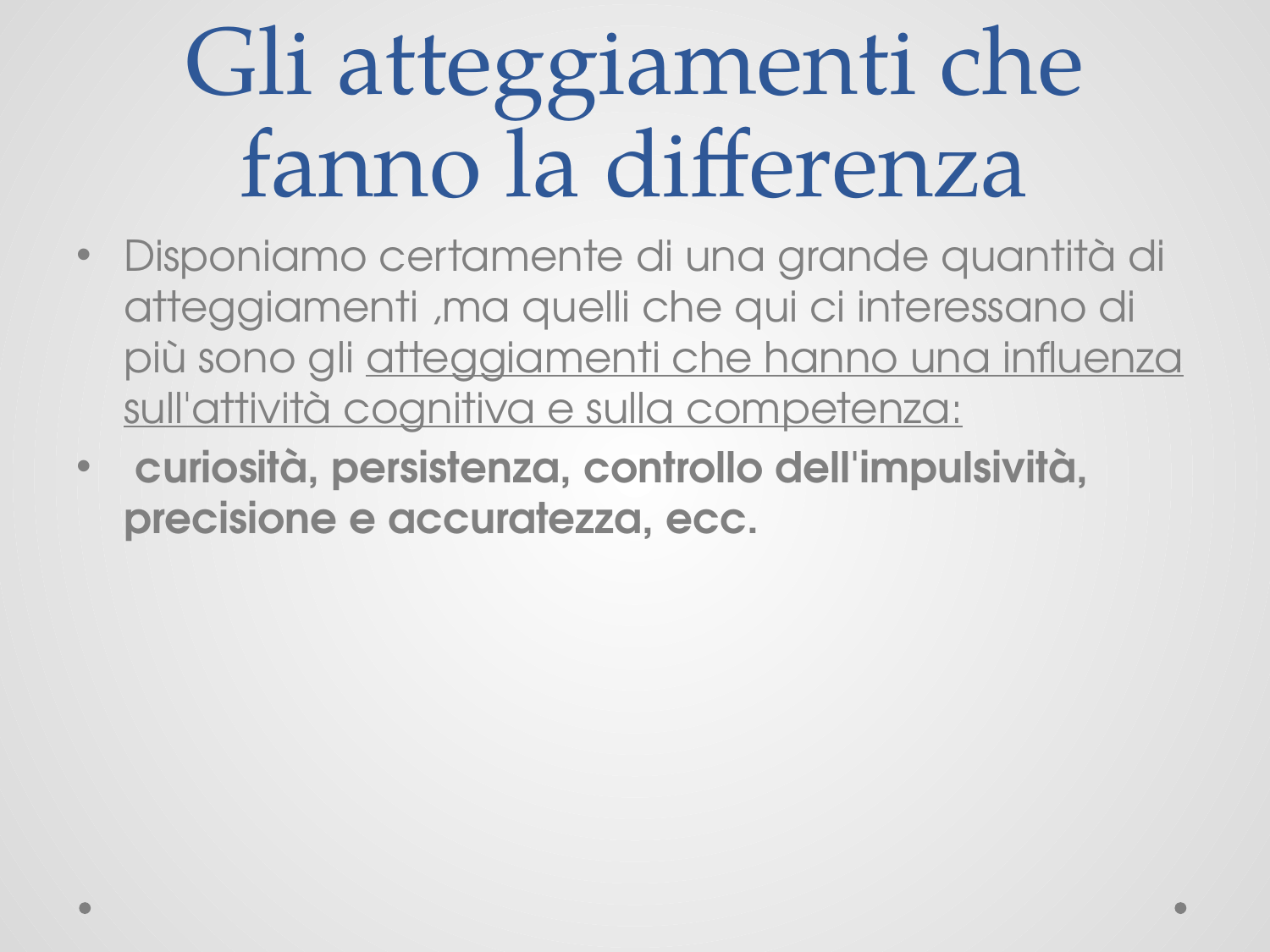

# Gli atteggiamenti che fanno la differenza
Disponiamo certamente di una grande quantità di atteggiamenti ,ma quelli che qui ci interessano di più sono gli atteggiamenti che hanno una influenza sull'attività cognitiva e sulla competenza:
 curiosità, persistenza, controllo dell'impulsività, precisione e accuratezza, ecc.